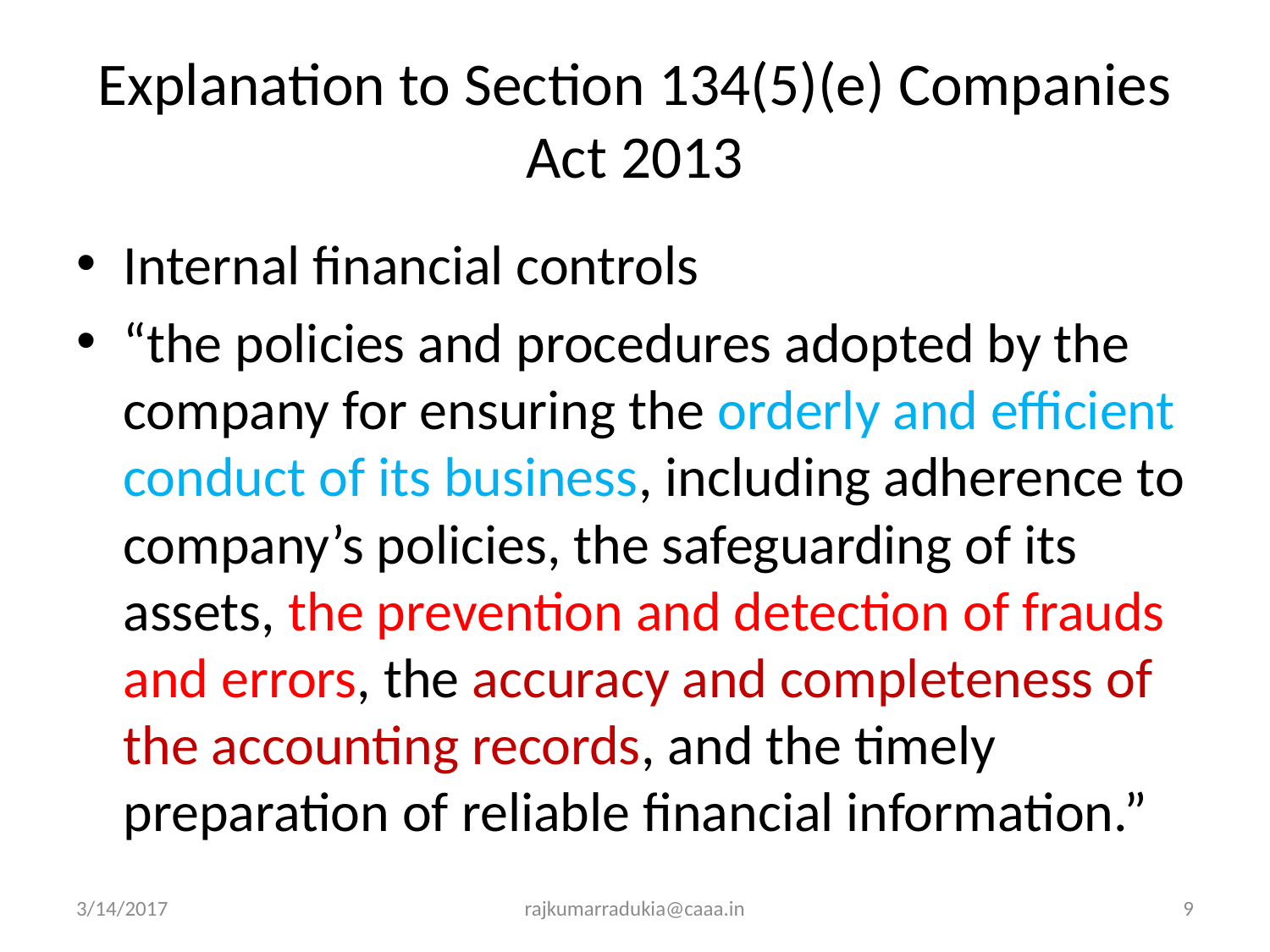

# Explanation to Section 134(5)(e) Companies Act 2013
Internal financial controls
“the policies and procedures adopted by the company for ensuring the orderly and efficient conduct of its business, including adherence to company’s policies, the safeguarding of its assets, the prevention and detection of frauds and errors, the accuracy and completeness of the accounting records, and the timely preparation of reliable financial information.”
3/14/2017
rajkumarradukia@caaa.in
9